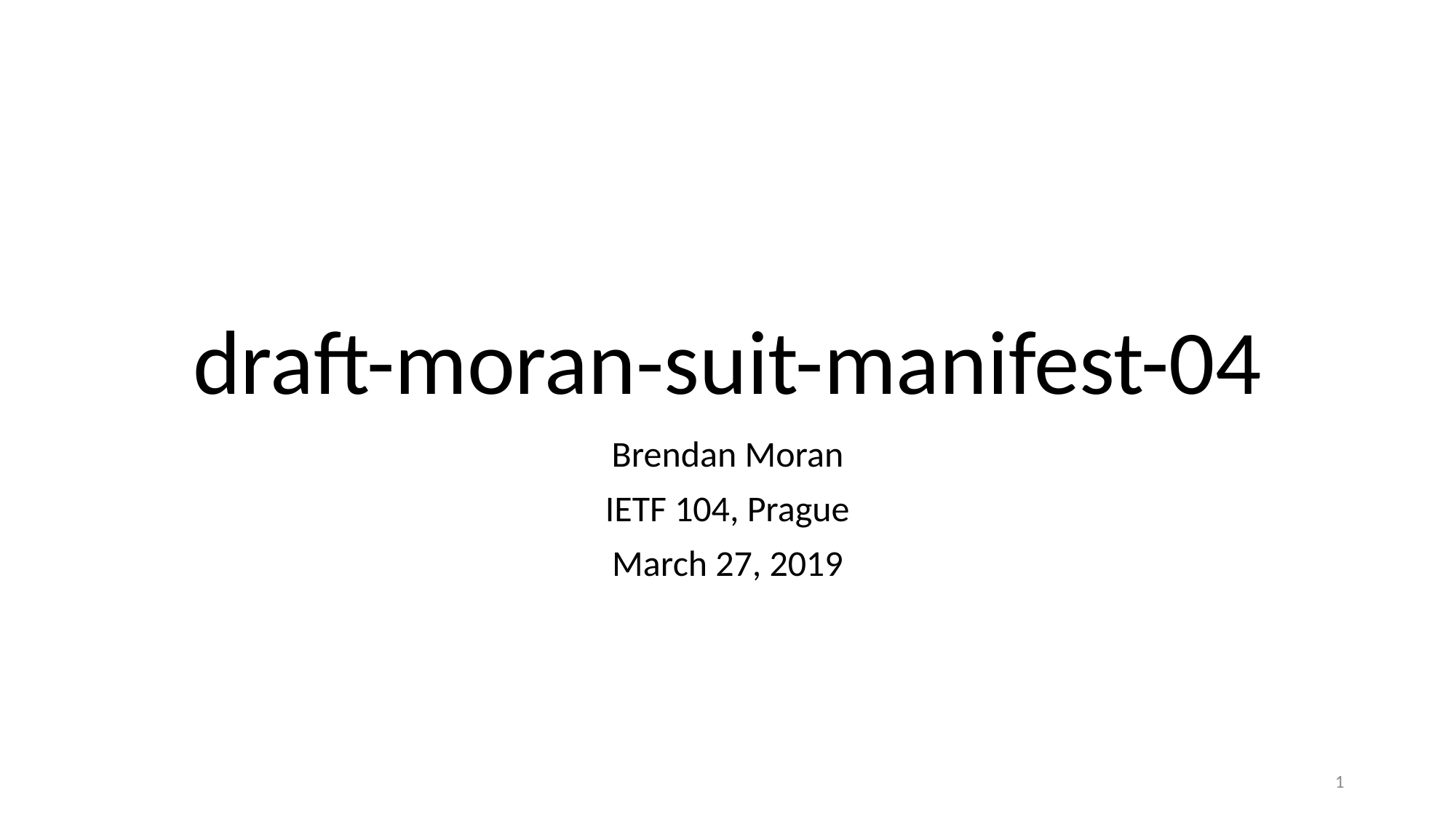

# draft-moran-suit-manifest-04
Brendan Moran
IETF 104, Prague
March 27, 2019
1